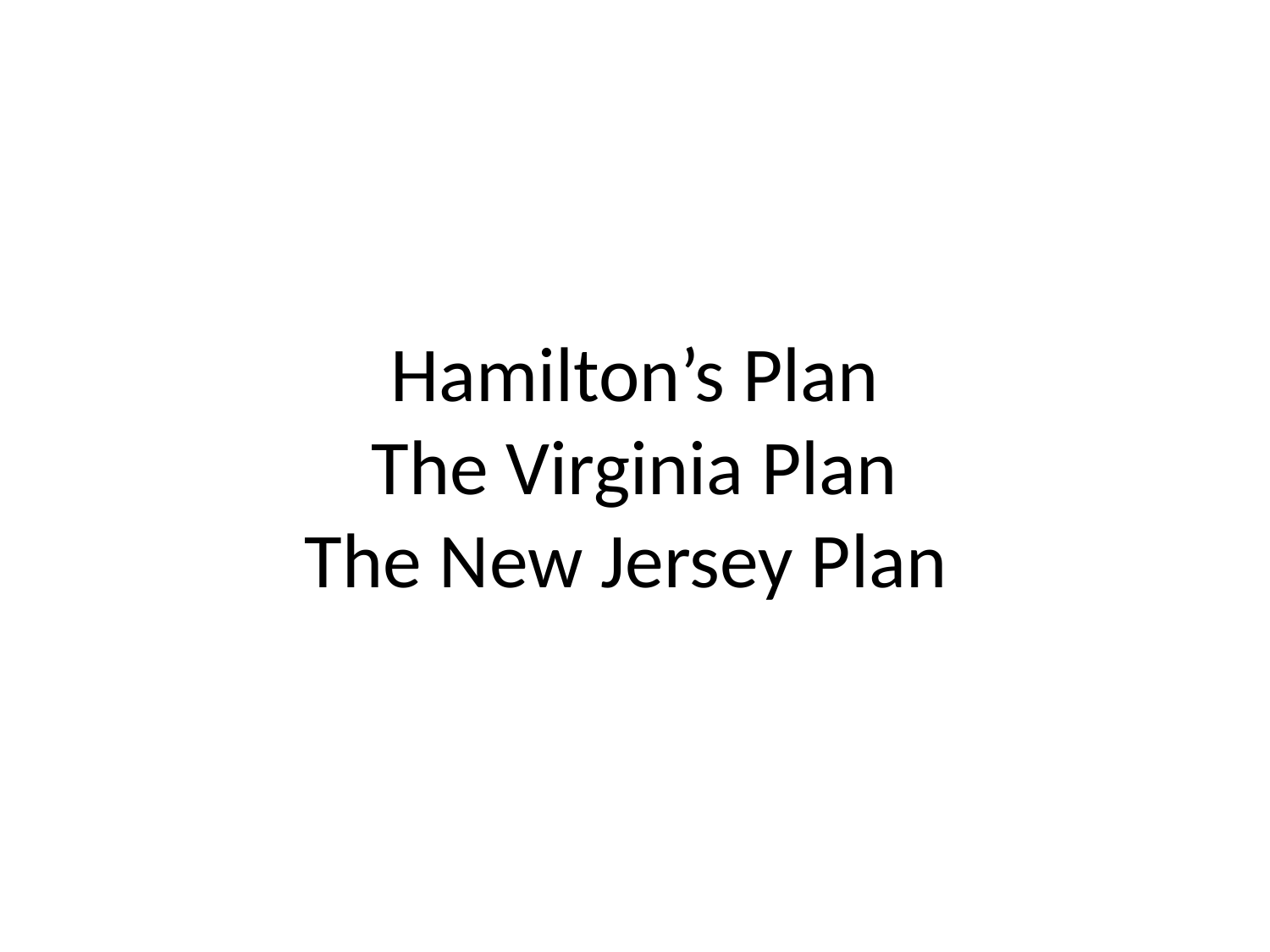

# Hamilton’s Plan The Virginia Plan The New Jersey Plan